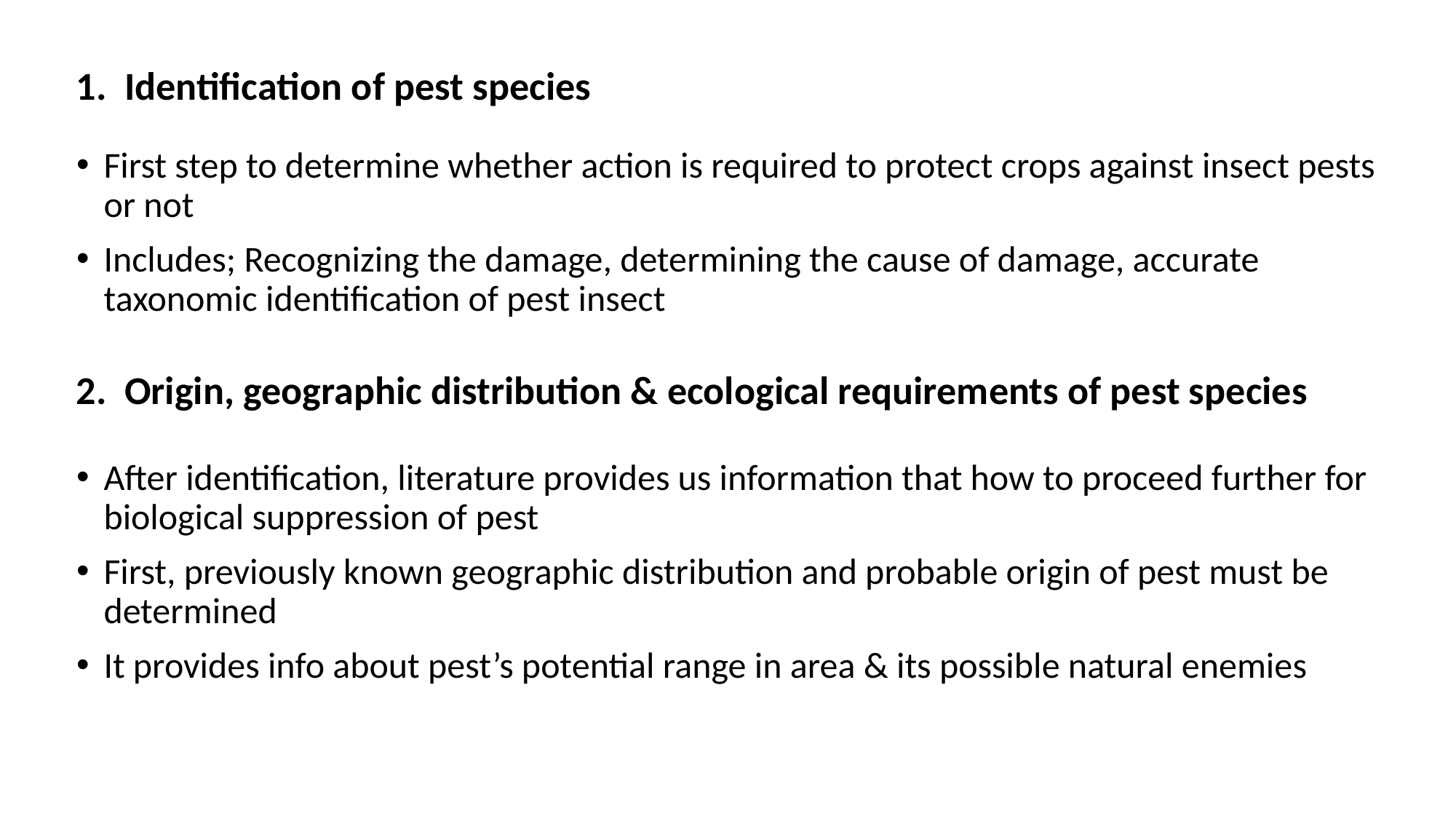

1.  Identification of pest species
First step to determine whether action is required to protect crops against insect pests or not
Includes; Recognizing the damage, determining the cause of damage, accurate taxonomic identification of pest insect

2.  Origin, geographic distribution & ecological requirements of pest species
After identification, literature provides us information that how to proceed further for biological suppression of pest
First, previously known geographic distribution and probable origin of pest must be determined
It provides info about pest’s potential range in area & its possible natural enemies